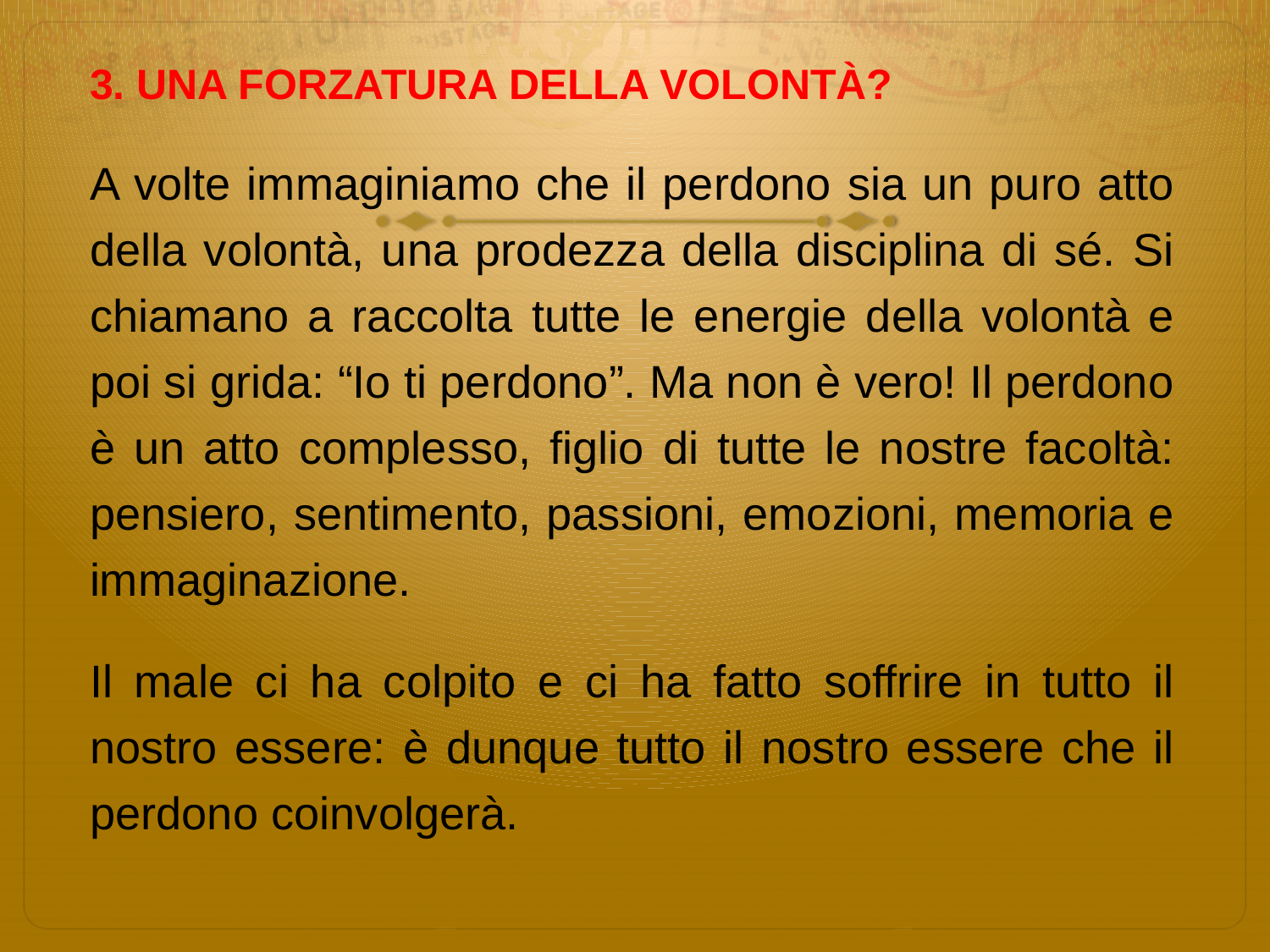

3. Una forzatura della Volontà?
A volte immaginiamo che il perdono sia un puro atto della volontà, una prodezza della disciplina di sé. Si chiamano a raccolta tutte le energie della volontà e poi si grida: “Io ti perdono”. Ma non è vero! Il perdono è un atto complesso, figlio di tutte le nostre facoltà: pensiero, sentimento, passioni, emozioni, memoria e immaginazione.
Il male ci ha colpito e ci ha fatto soffrire in tutto il nostro essere: è dunque tutto il nostro essere che il perdono coinvolgerà.